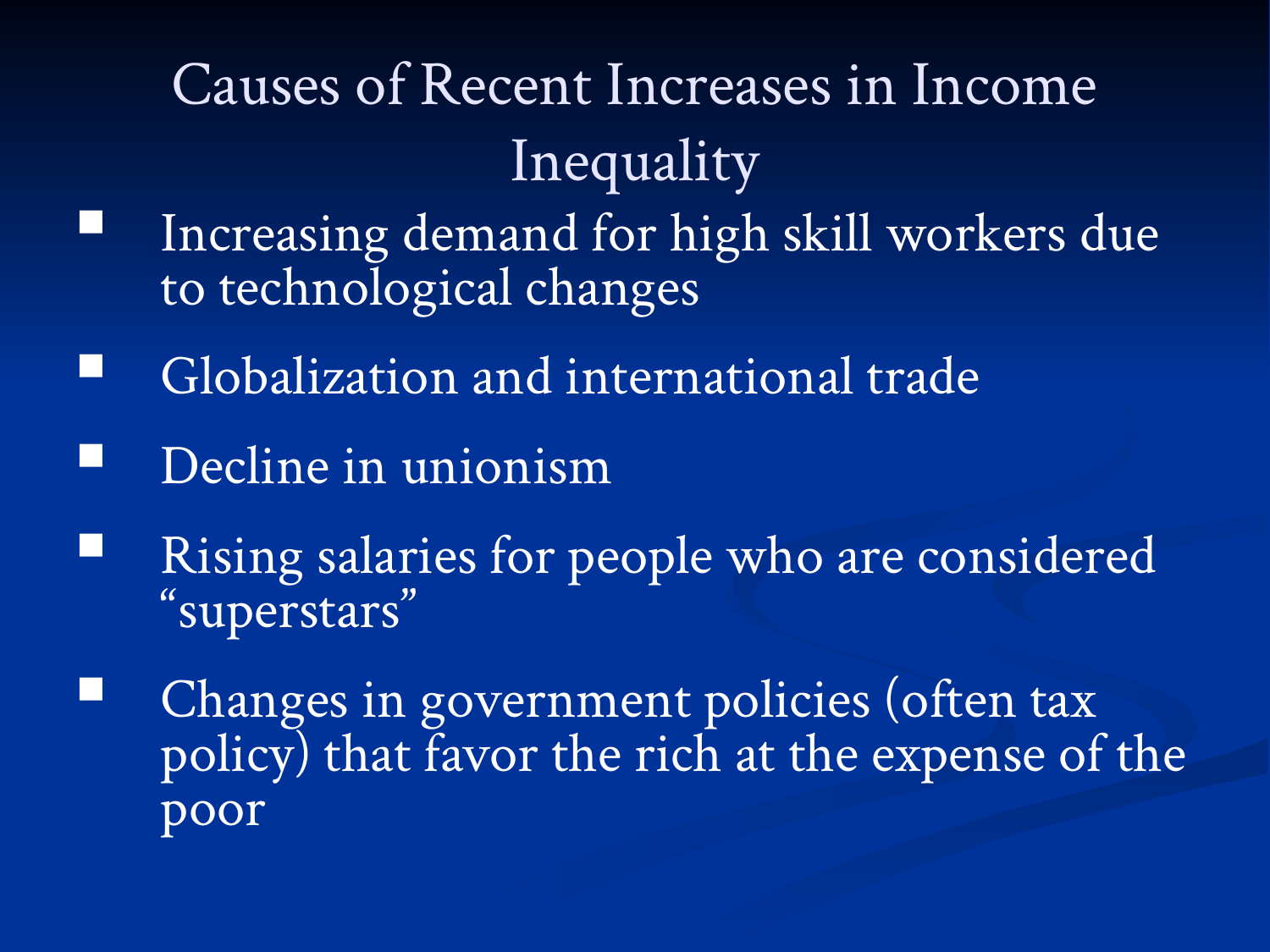

Causes of Recent Increases in Income Inequality
# Increasing demand for high skill workers due to technological changes
Globalization and international trade
Decline in unionism
Rising salaries for people who are considered “superstars”
Changes in government policies (often tax policy) that favor the rich at the expense of the poor